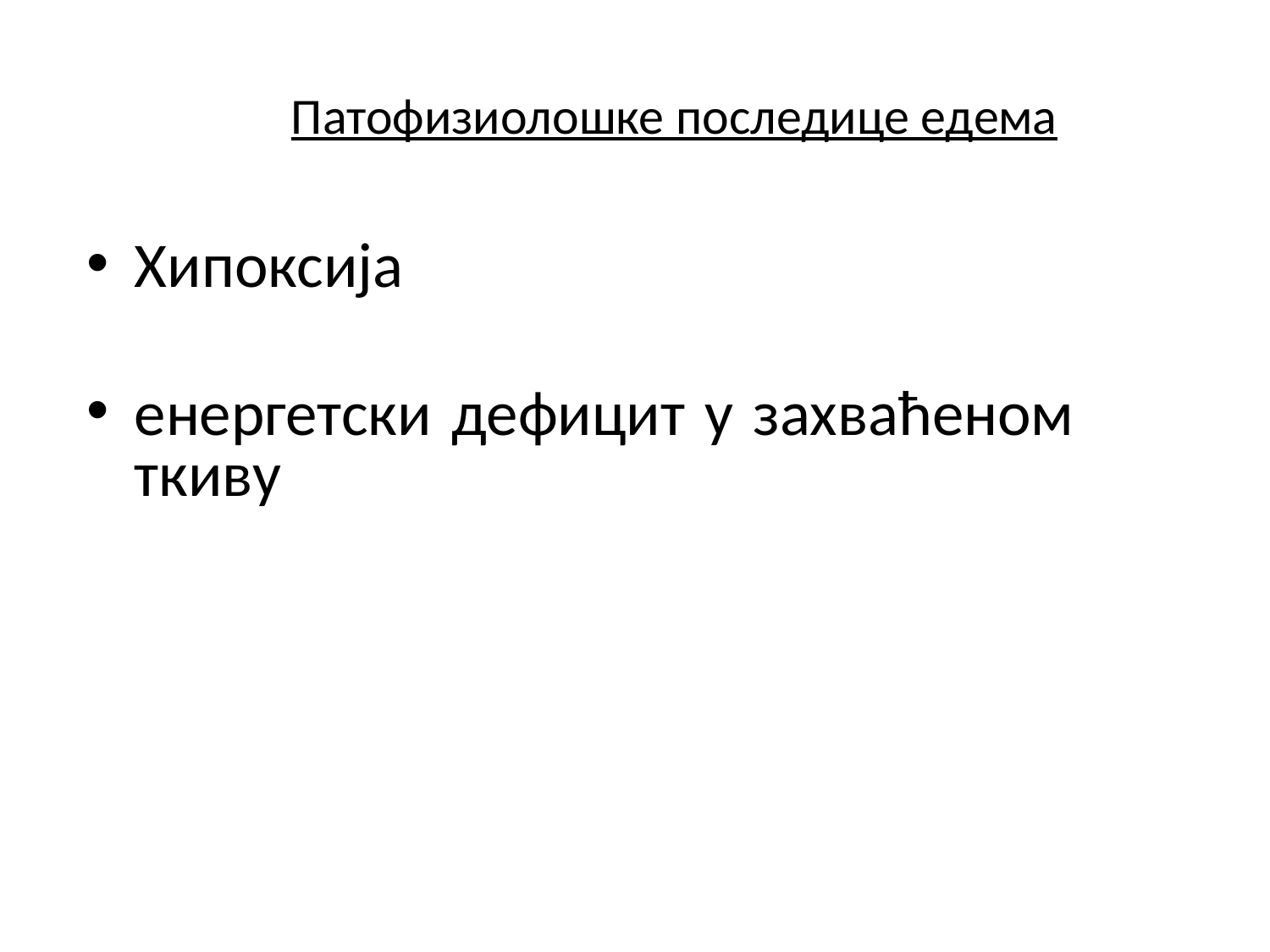

# Патофизиолошке последице едема
Хипоксија

енергетски дефицит у захваћеном ткиву